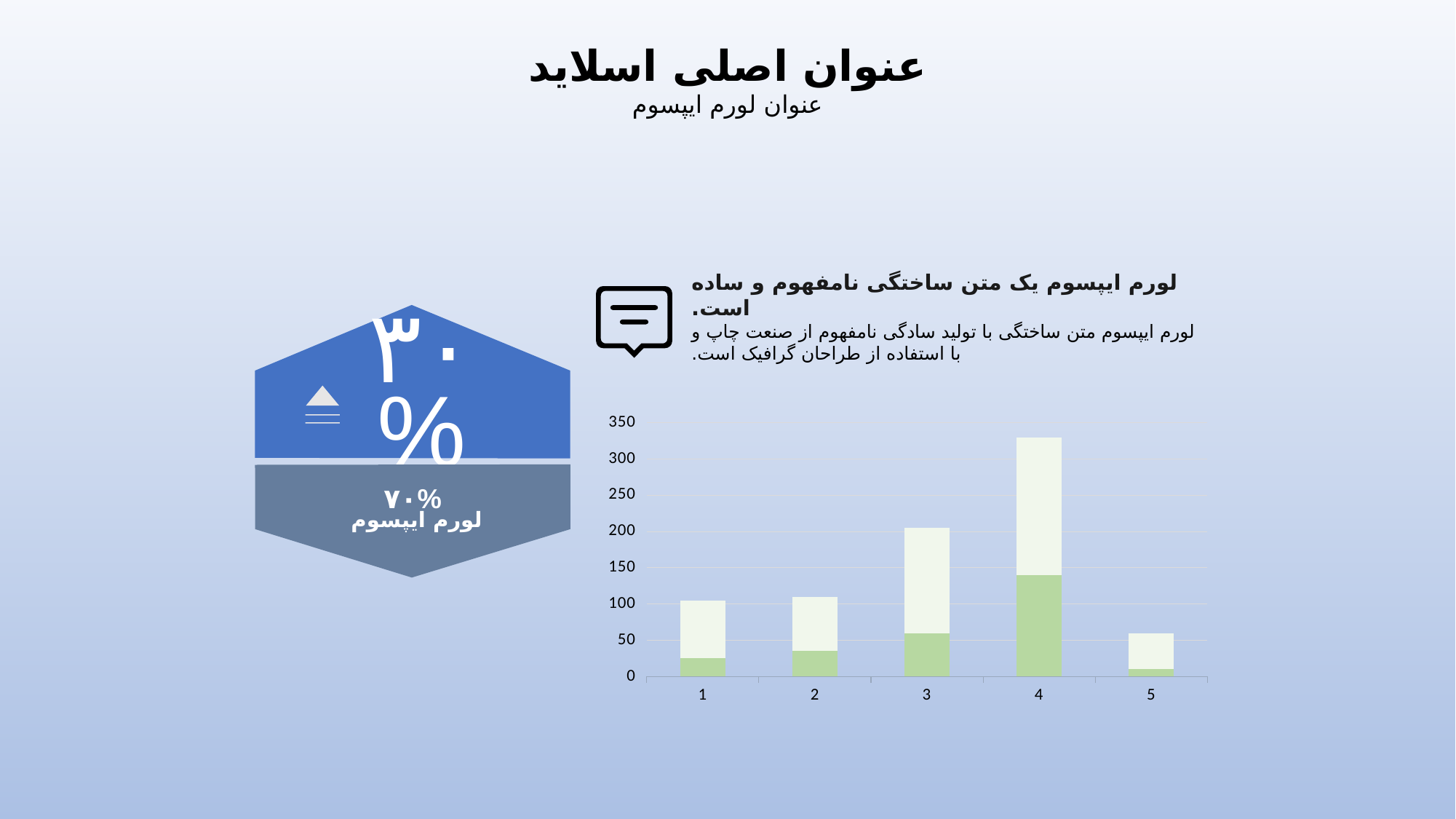

عنوان اصلی اسلاید
عنوان لورم ایپسوم

لورم ایپسوم یک متن ساختگی نامفهوم و ساده است.
لورم ایپسوم متن ساختگی با تولید سادگی نامفهوم از صنعت چاپ و با استفاده از طراحان گرافیک است.

۳۰%

### Chart

| Category |  |  |
|---|---|---|
۷۰%
لورم ایپسوم